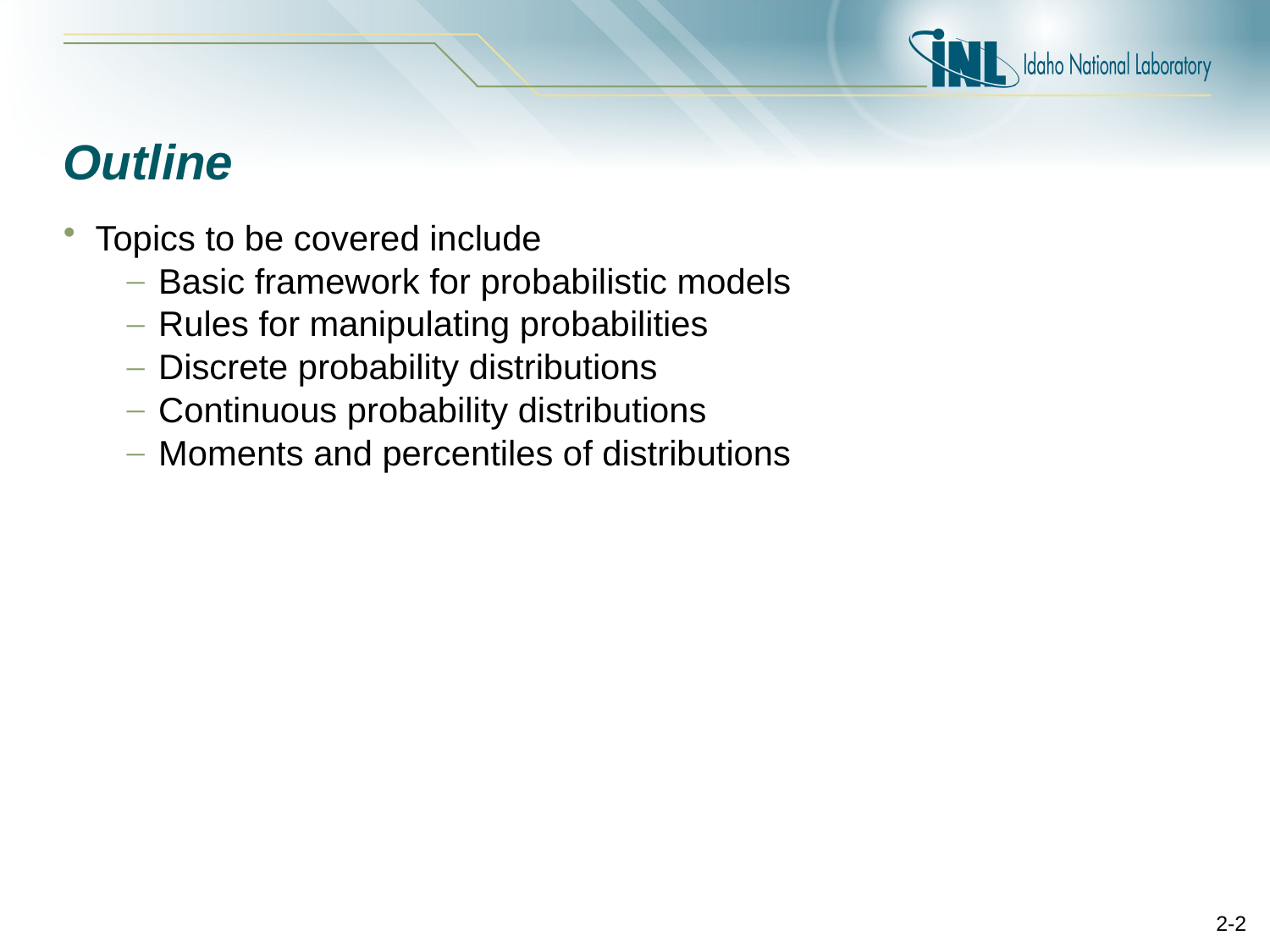

# Outline
Topics to be covered include
Basic framework for probabilistic models
Rules for manipulating probabilities
Discrete probability distributions
Continuous probability distributions
Moments and percentiles of distributions
2-2